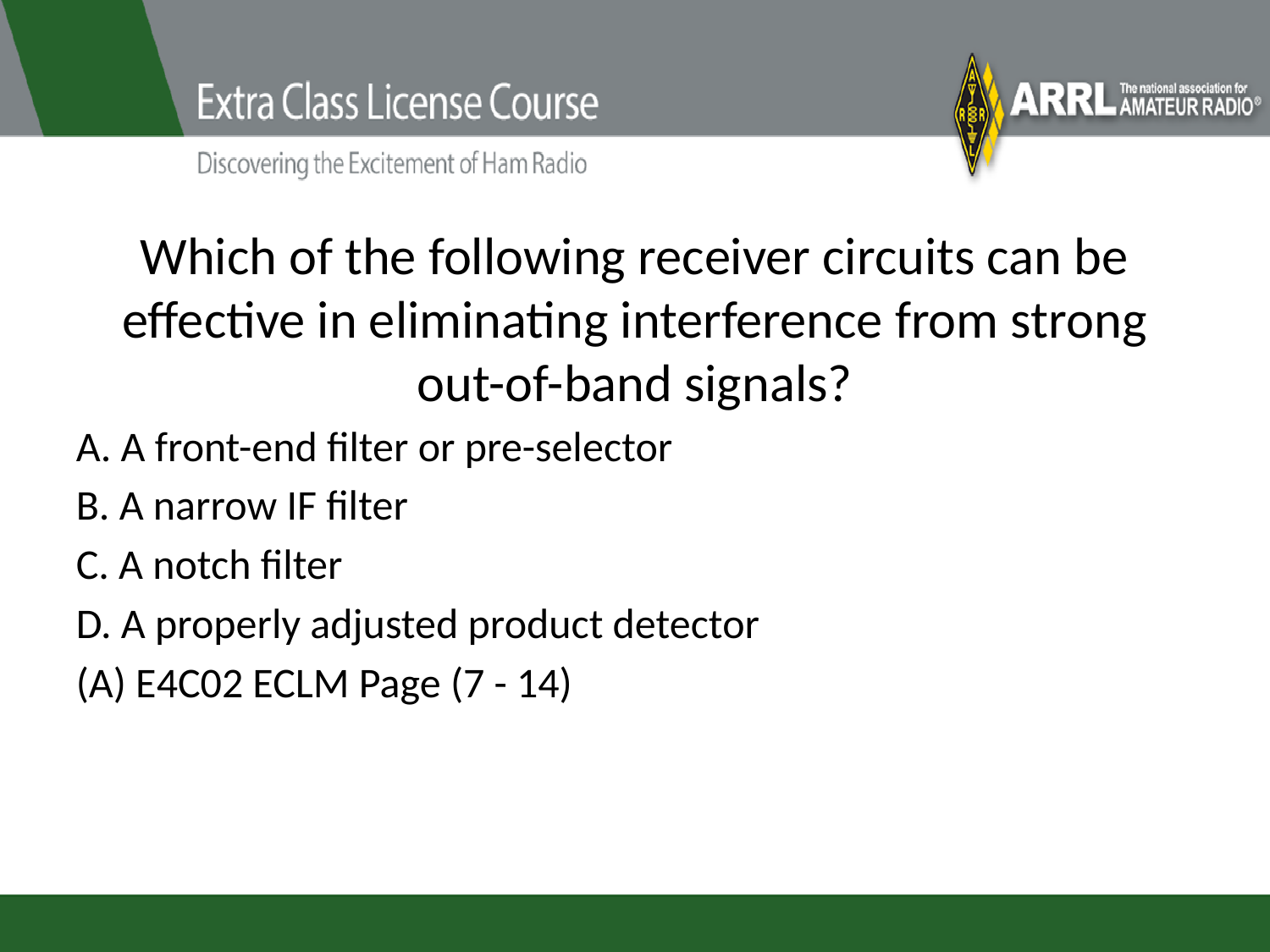

# Which of the following receiver circuits can be effective in eliminating interference from strong out-of-band signals?
A. A front-end filter or pre-selector
B. A narrow IF filter
C. A notch filter
D. A properly adjusted product detector
(A) E4C02 ECLM Page (7 - 14)